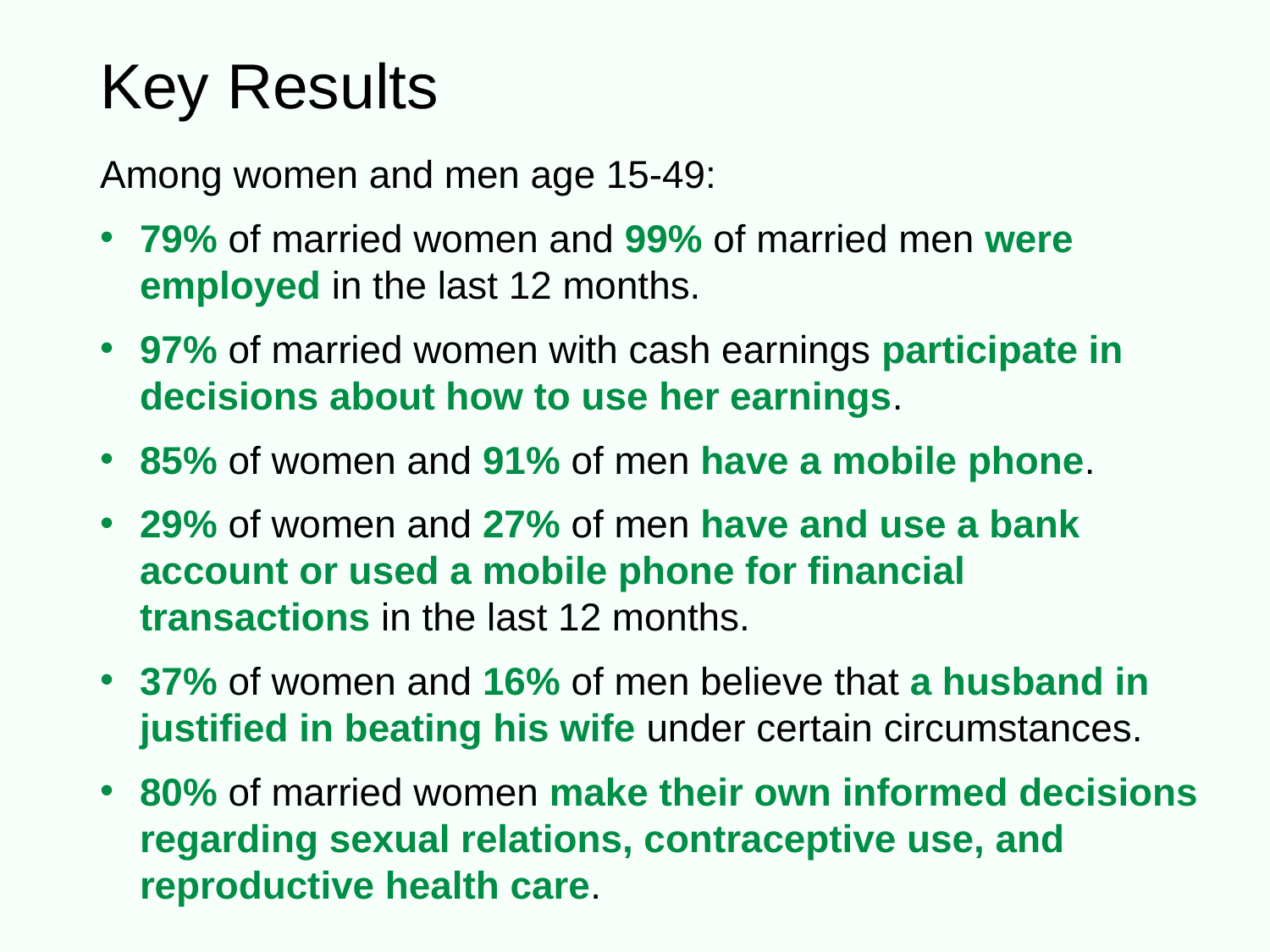

# Key Results
Among women and men age 15-49:
79% of married women and 99% of married men were employed in the last 12 months.
97% of married women with cash earnings participate in decisions about how to use her earnings.
85% of women and 91% of men have a mobile phone.
29% of women and 27% of men have and use a bank account or used a mobile phone for financial transactions in the last 12 months.
37% of women and 16% of men believe that a husband in justified in beating his wife under certain circumstances.
80% of married women make their own informed decisions regarding sexual relations, contraceptive use, and reproductive health care.